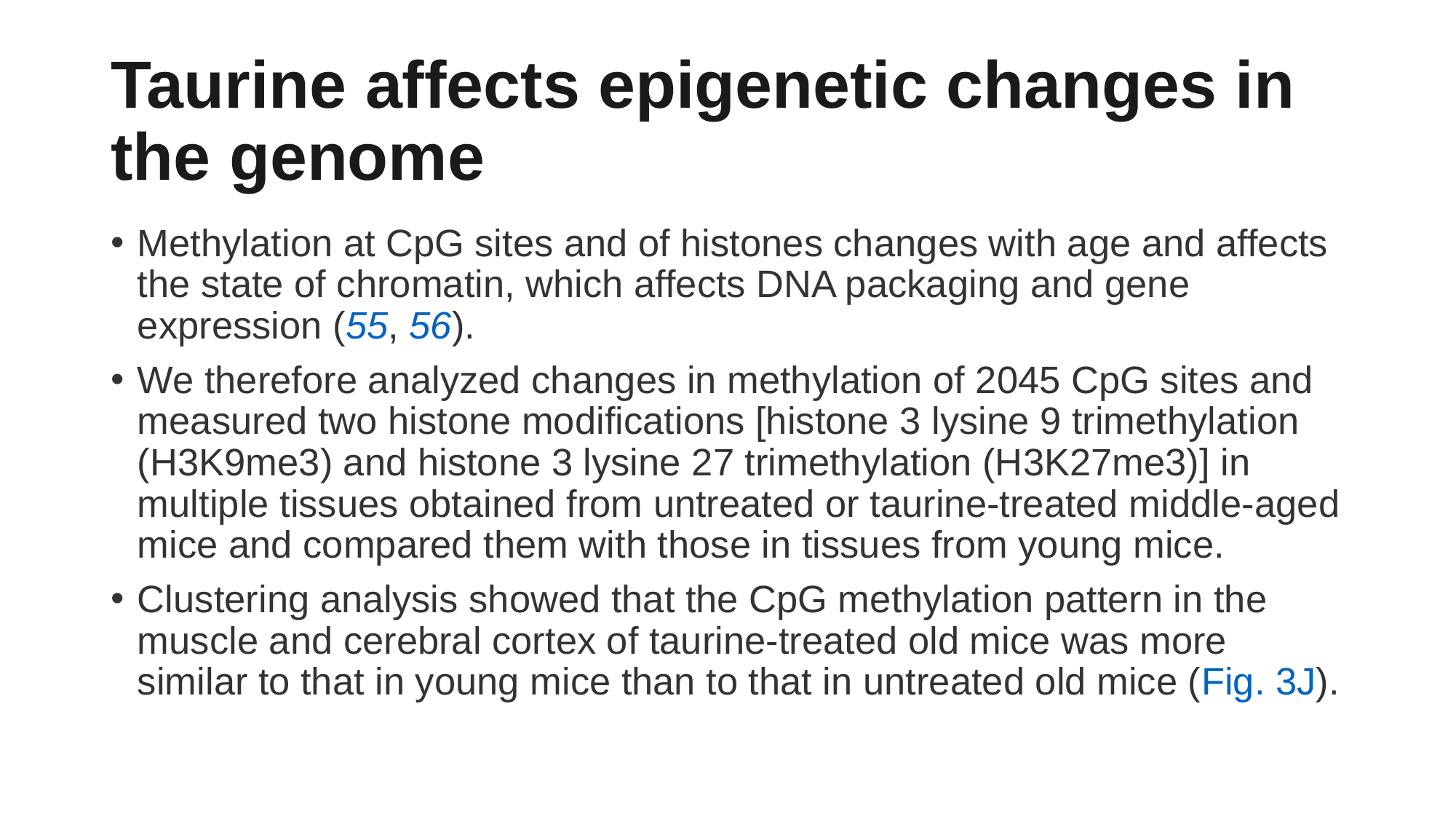

# Taurine affects epigenetic changes in the genome
Methylation at CpG sites and of histones changes with age and affects the state of chromatin, which affects DNA packaging and gene expression (55, 56).
We therefore analyzed changes in methylation of 2045 CpG sites and measured two histone modifications [histone 3 lysine 9 trimethylation (H3K9me3) and histone 3 lysine 27 trimethylation (H3K27me3)] in multiple tissues obtained from untreated or taurine-treated middle-aged mice and compared them with those in tissues from young mice.
Clustering analysis showed that the CpG methylation pattern in the muscle and cerebral cortex of taurine-treated old mice was more similar to that in young mice than to that in untreated old mice (Fig. 3J).